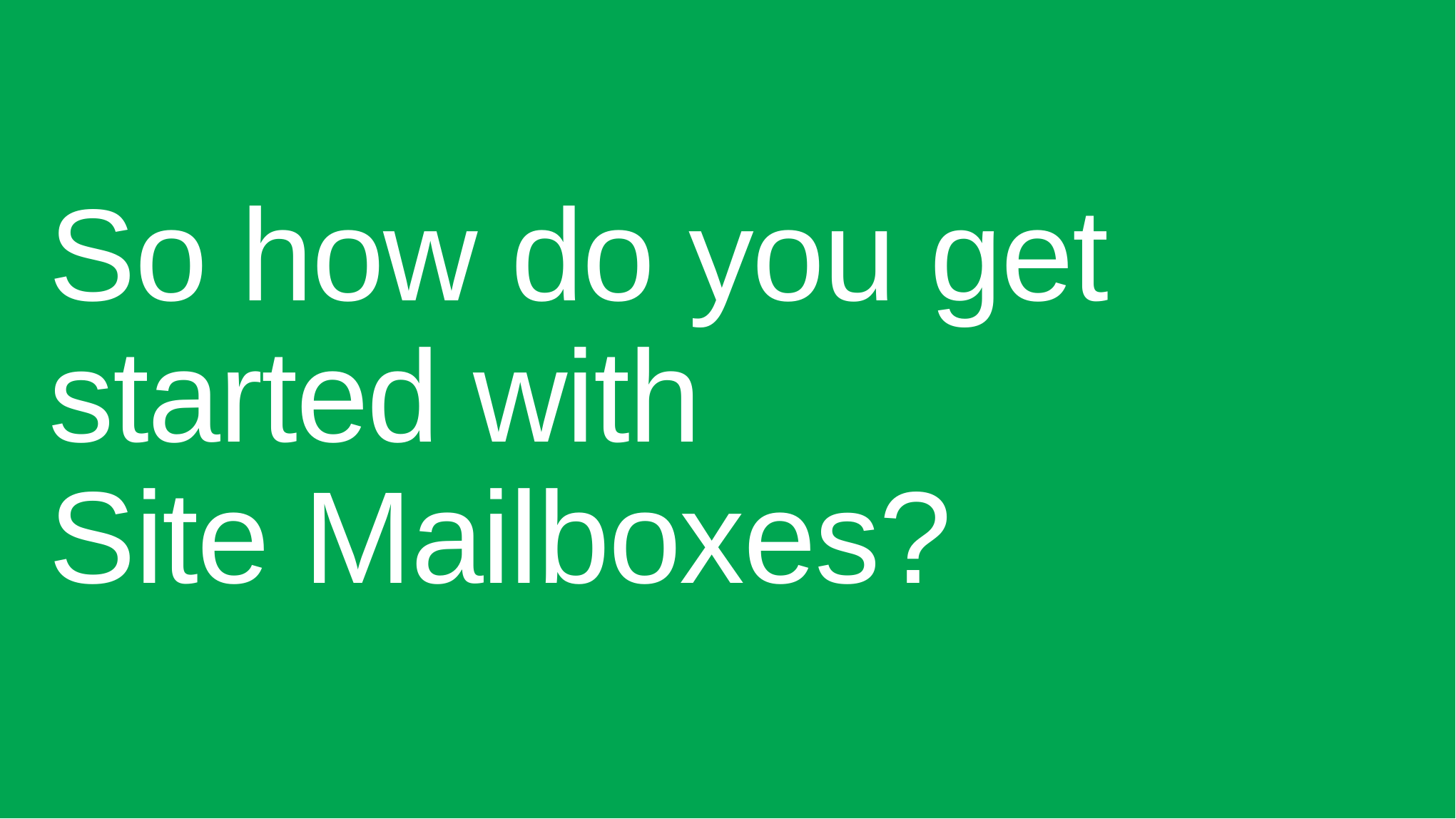

# So how do you get started with Site Mailboxes?